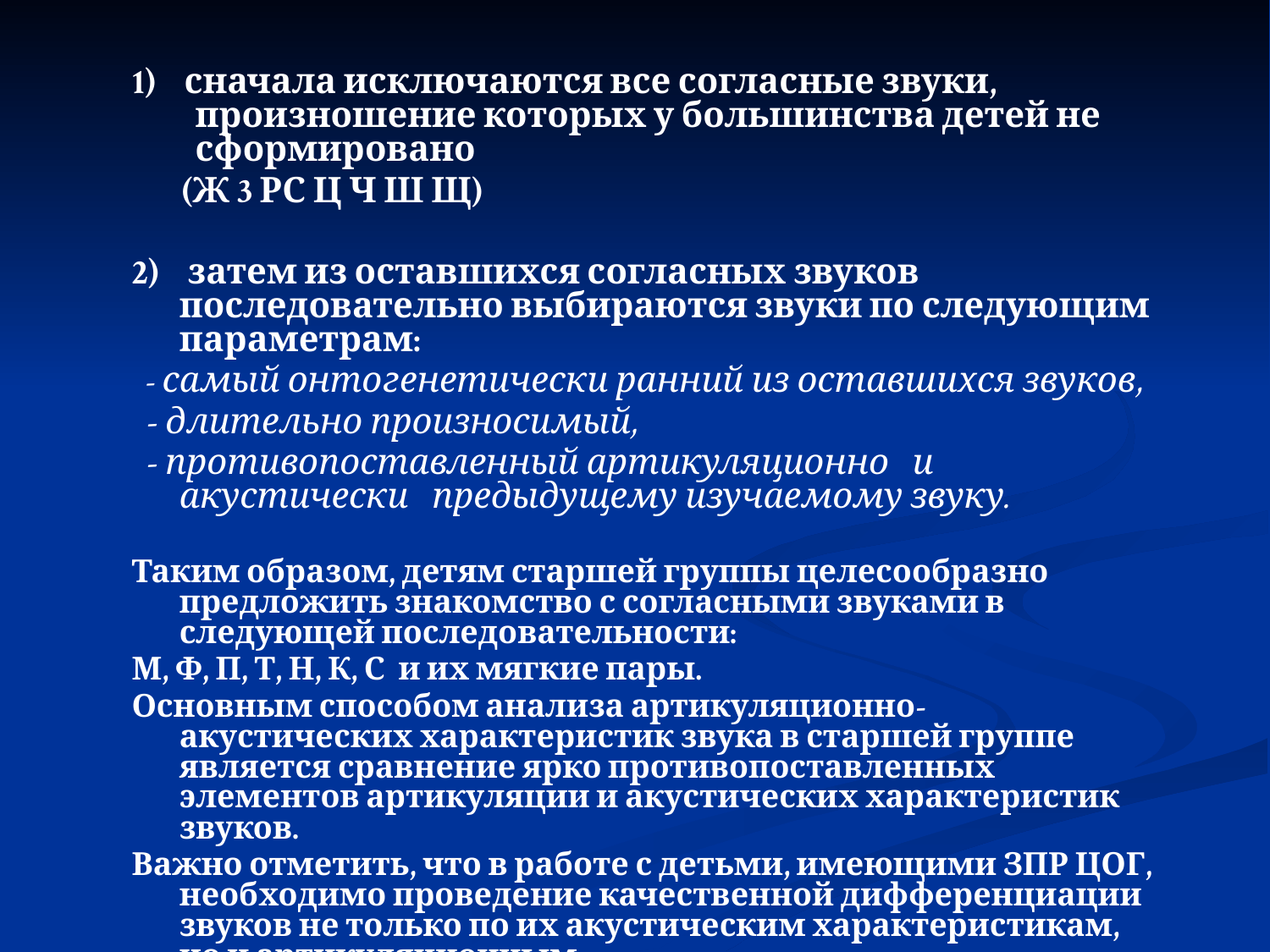

1)    сначала исключаются все согласные звуки, произношение которых у большинства детей не сформировано
       (Ж 3 РС Ц Ч Ш Щ)

2)    затем из оставшихся согласных звуков последовательно выбираются звуки по следующим параметрам:
  - самый онтогенетически ранний из оставшихся звуков,
  - длительно произносимый,
  - противопоставленный артикуляционно   и   акустически   предыдущему изучаемому звуку.

Таким образом, детям старшей группы целесообразно предложить знакомство с согласными звуками в следующей последовательности:
М, Ф, П, Т, Н, К, С  и их мягкие пары.
Основным способом анализа артикуляционно-акустических характеристик звука в старшей группе является сравнение ярко противопоставленных элементов артикуляции и акустических характеристик звуков.
Важно отметить, что в работе с детьми, имеющими ЗПР ЦОГ, необходимо проведение качественной дифференциации звуков не только по их акустическим характеристикам, но и артикуляционным.